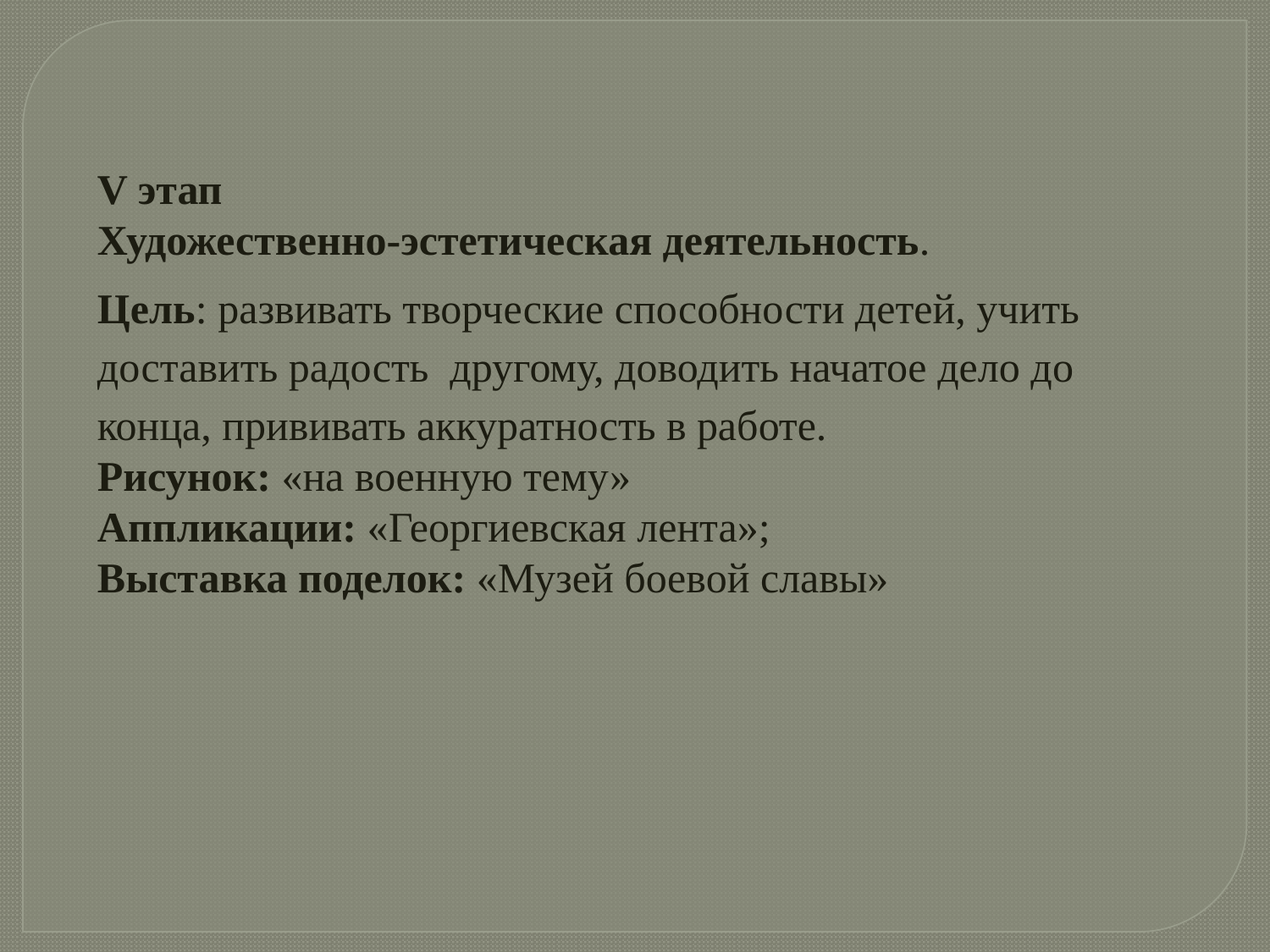

V этап
Художественно-эстетическая деятельность.
Цель: развивать творческие способности детей, учить доставить радость  другому, доводить начатое дело до конца, прививать аккуратность в работе.
Рисунок: «на военную тему»
Аппликации: «Георгиевская лента»;
Выставка поделок: «Музей боевой славы»